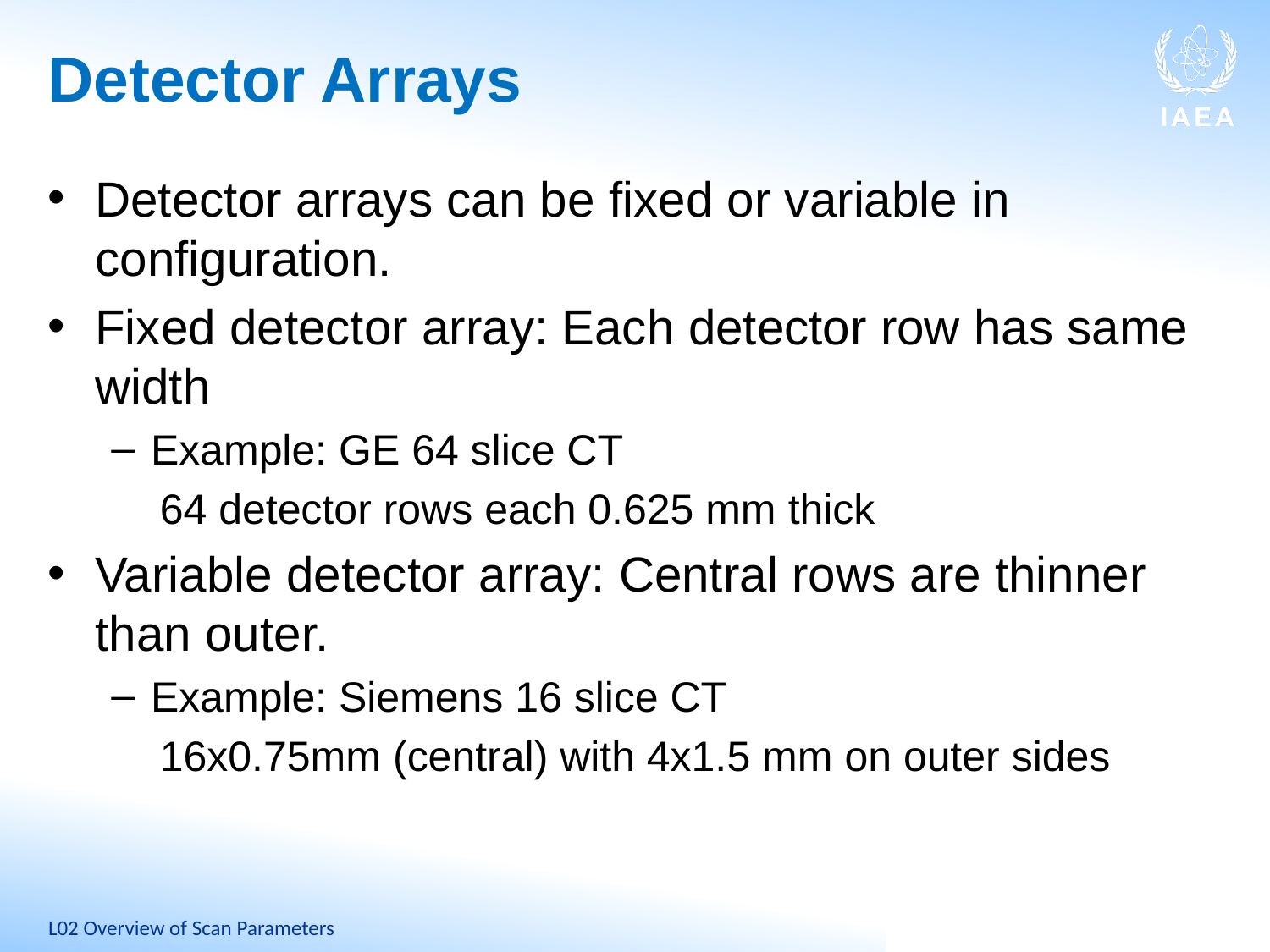

# Detector Arrays
Detector arrays can be fixed or variable in configuration.
Fixed detector array: Each detector row has same width
Example: GE 64 slice CT
64 detector rows each 0.625 mm thick
Variable detector array: Central rows are thinner than outer.
Example: Siemens 16 slice CT
16x0.75mm (central) with 4x1.5 mm on outer sides